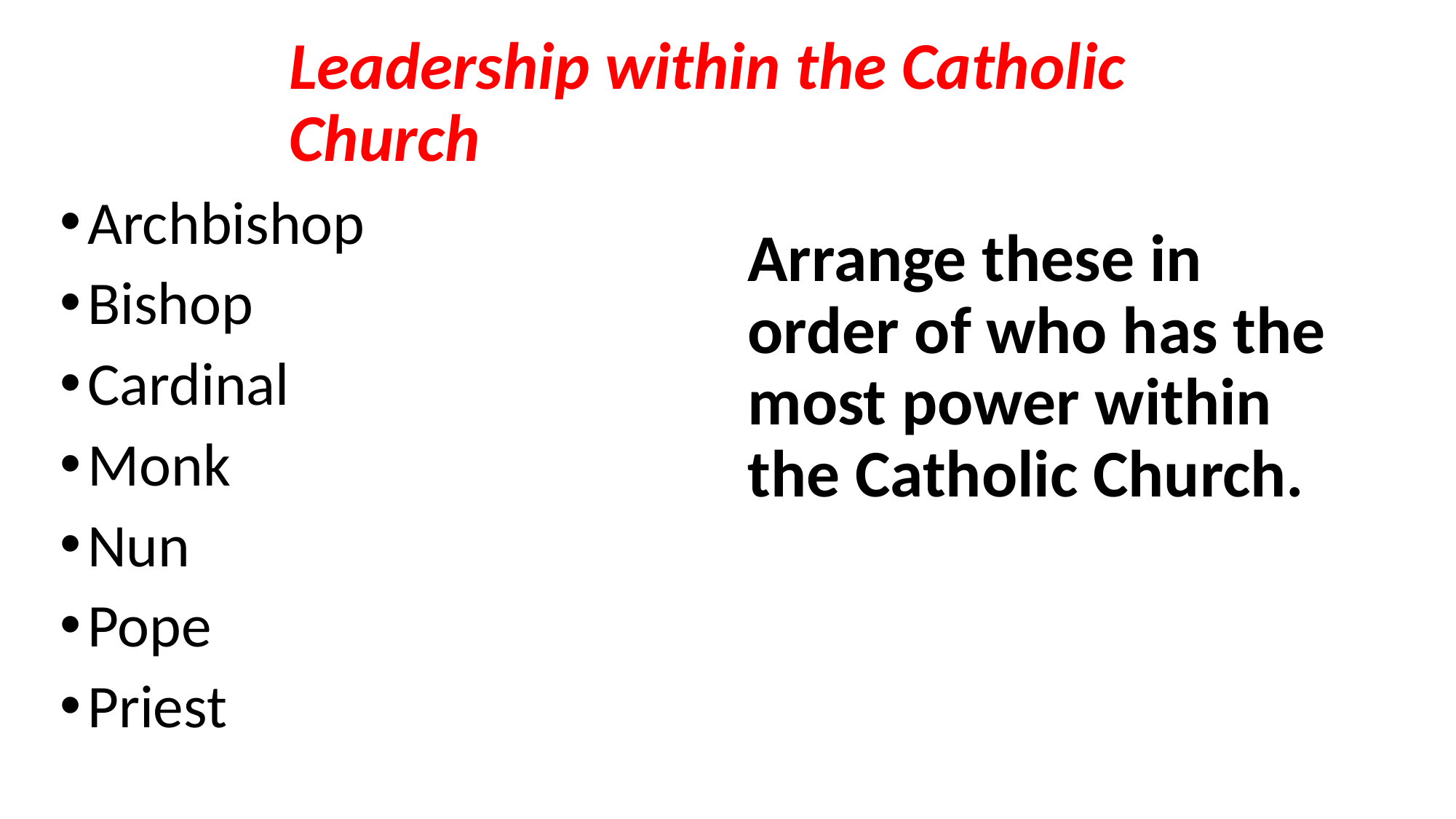

# Leadership within the Catholic Church
Archbishop
Bishop
Cardinal
Monk
Nun
Pope
Priest

Arrange these in order of who has the most power within the Catholic Church.